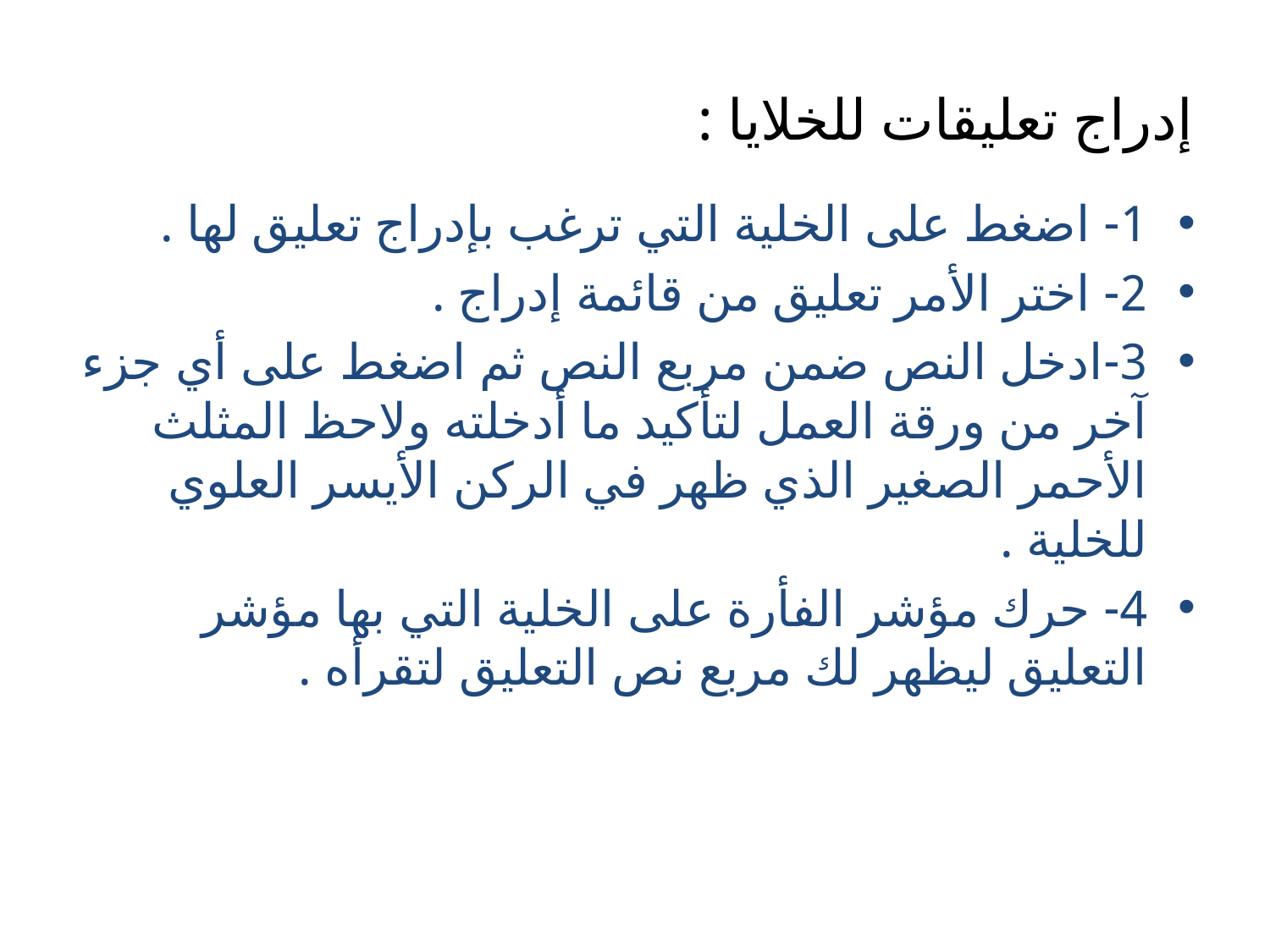

# إدراج تعليقات للخلايا :
1- اضغط على الخلية التي ترغب بإدراج تعليق لها .
2- اختر الأمر تعليق من قائمة إدراج .
3-ادخل النص ضمن مربع النص ثم اضغط على أي جزء آخر من ورقة العمل لتأكيد ما أدخلته ولاحظ المثلث الأحمر الصغير الذي ظهر في الركن الأيسر العلوي للخلية .
4- حرك مؤشر الفأرة على الخلية التي بها مؤشر التعليق ليظهر لك مربع نص التعليق لتقرأه .